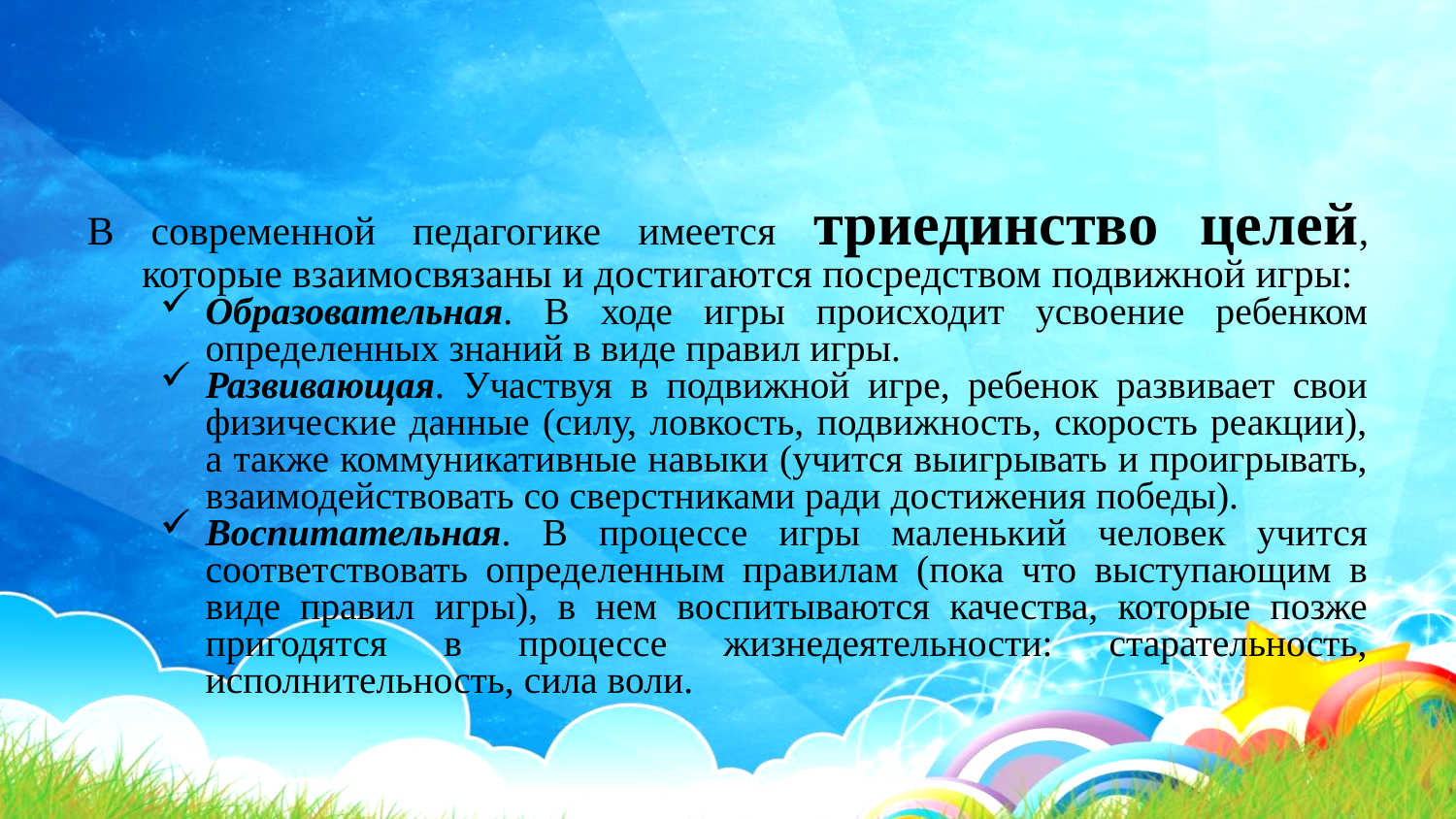

В современной педагогике имеется триединство целей, которые взаимосвязаны и достигаются посредством подвижной игры:
Образовательная. В ходе игры происходит усвоение ребенком определенных знаний в виде правил игры.
Развивающая. Участвуя в подвижной игре, ребенок развивает свои физические данные (силу, ловкость, подвижность, скорость реакции), а также коммуникативные навыки (учится выигрывать и проигрывать, взаимодействовать со сверстниками ради достижения победы).
Воспитательная. В процессе игры маленький человек учится соответствовать определенным правилам (пока что выступающим в виде правил игры), в нем воспитываются качества, которые позже пригодятся в процессе жизнедеятельности: старательность, исполнительность, сила воли.